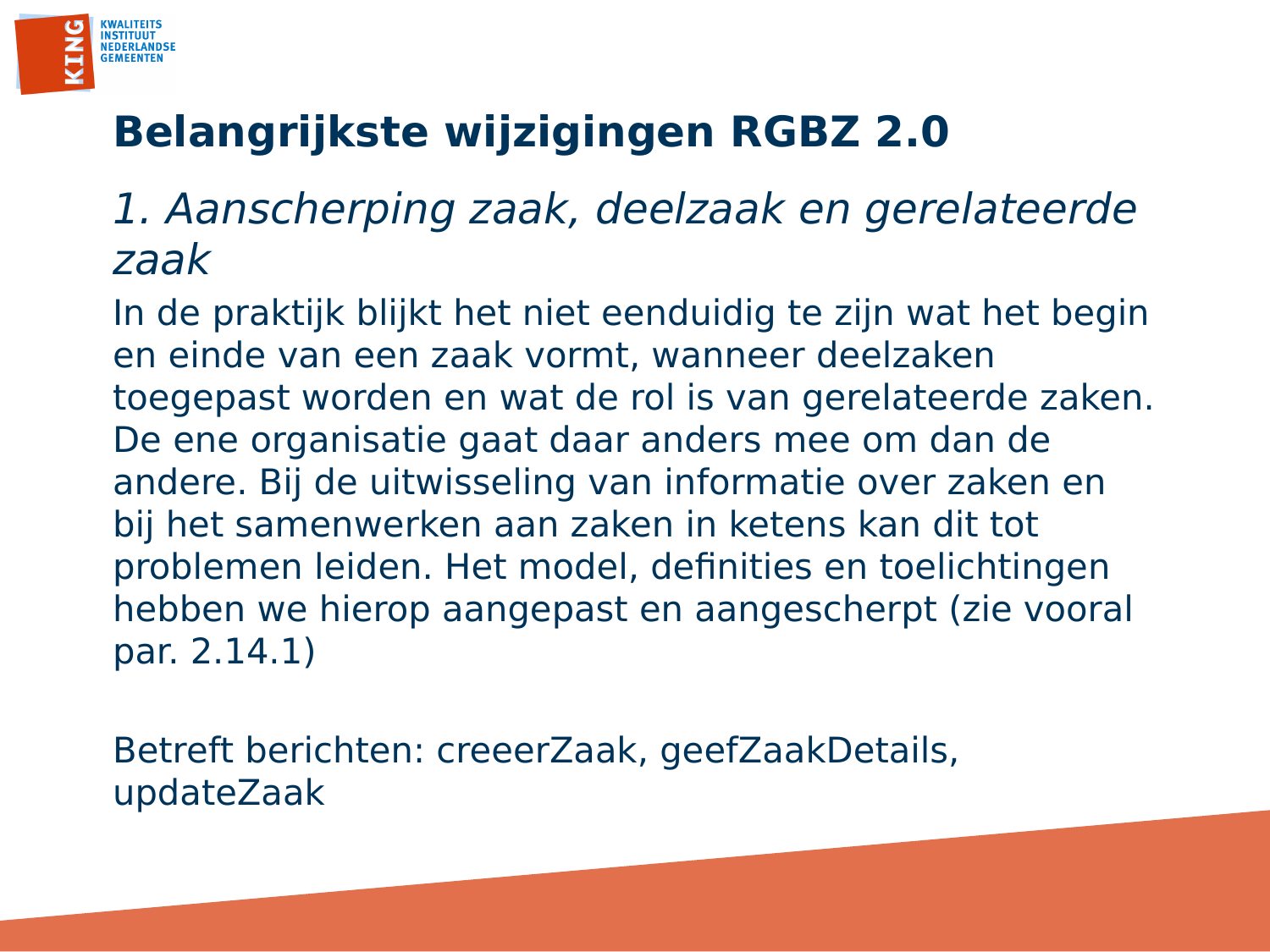

# Belangrijkste wijzigingen RGBZ 2.0
1. Aanscherping zaak, deelzaak en gerelateerde zaak
In de praktijk blijkt het niet eenduidig te zijn wat het begin en einde van een zaak vormt, wanneer deelzaken toegepast worden en wat de rol is van gerelateerde zaken. De ene organisatie gaat daar anders mee om dan de andere. Bij de uitwisseling van informatie over zaken en bij het samenwerken aan zaken in ketens kan dit tot problemen leiden. Het model, definities en toelichtingen hebben we hierop aangepast en aangescherpt (zie vooral par. 2.14.1)

Betreft berichten: creeerZaak, geefZaakDetails, updateZaak